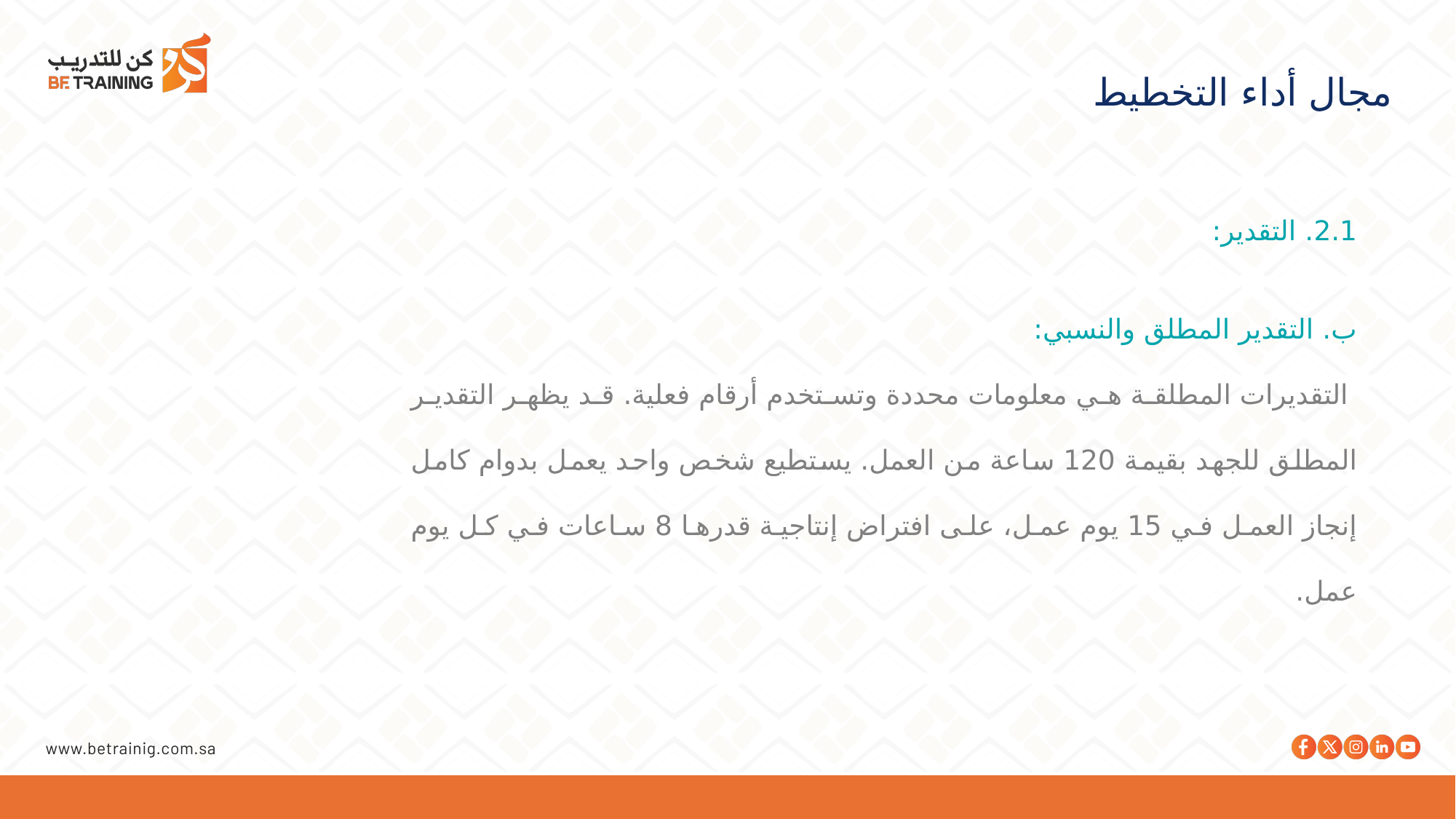

مجال أداء التخطيط
2.1. التقدير:

ب. التقدير المطلق والنسبي:
 التقديرات المطلقة هي معلومات محددة وتستخدم أرقام فعلية. قد يظهر التقدير المطلق للجهد بقيمة 120 ساعة من العمل. يستطيع شخص واحد يعمل بدوام كامل إنجاز العمل في 15 يوم عمل، على افتراض إنتاجية قدرها 8 ساعات في كل يوم عمل.